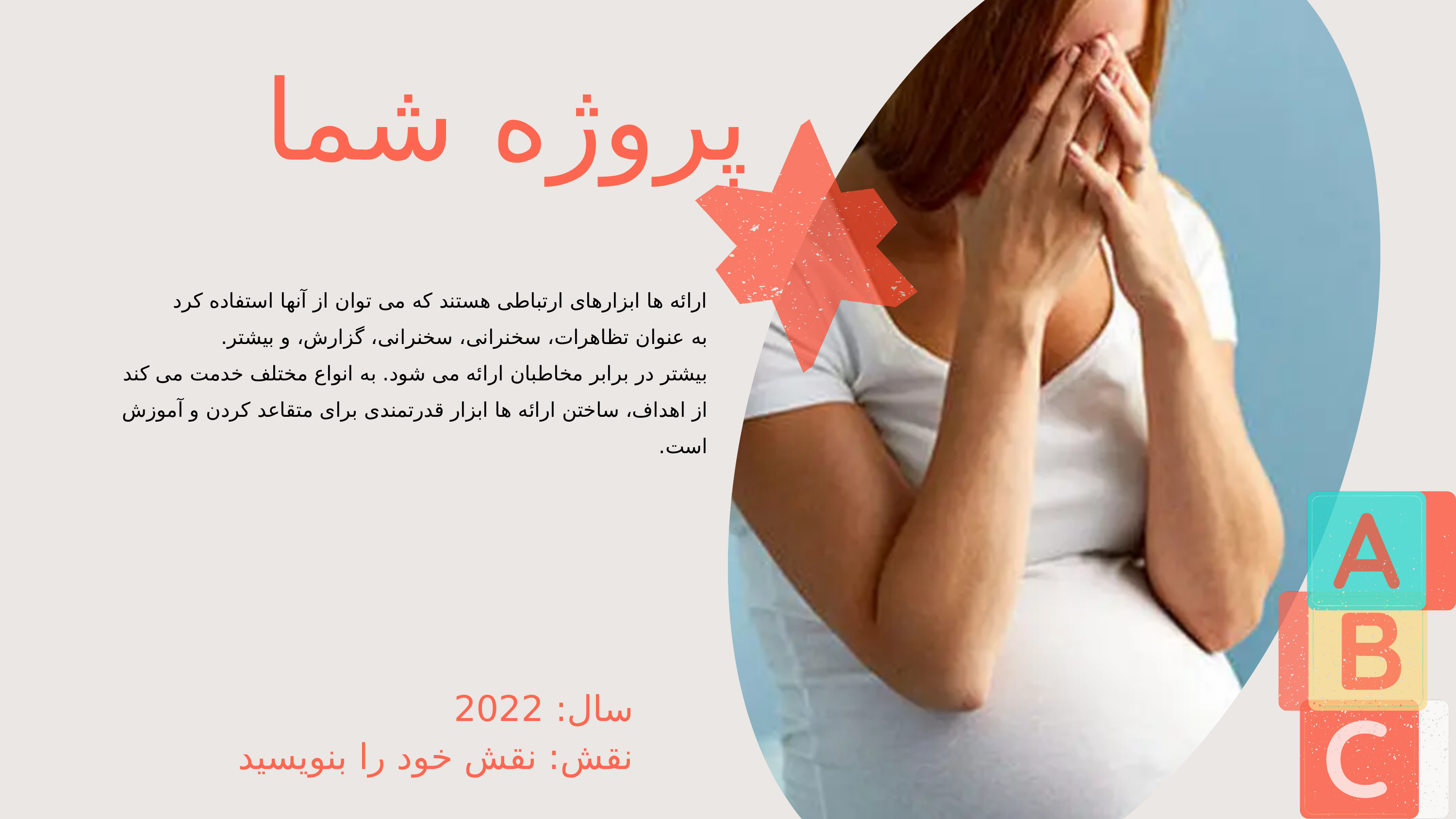

پروژه شما

ارائه ها ابزارهای ارتباطی هستند که می توان از آنها استفاده کرد
به عنوان تظاهرات، سخنرانی، سخنرانی، گزارش، و بیشتر.
بیشتر در برابر مخاطبان ارائه می شود. به انواع مختلف خدمت می کند
از اهداف، ساختن ارائه ها ابزار قدرتمندی برای متقاعد کردن و آموزش است.

سال: 2022
نقش: نقش خود را بنویسید